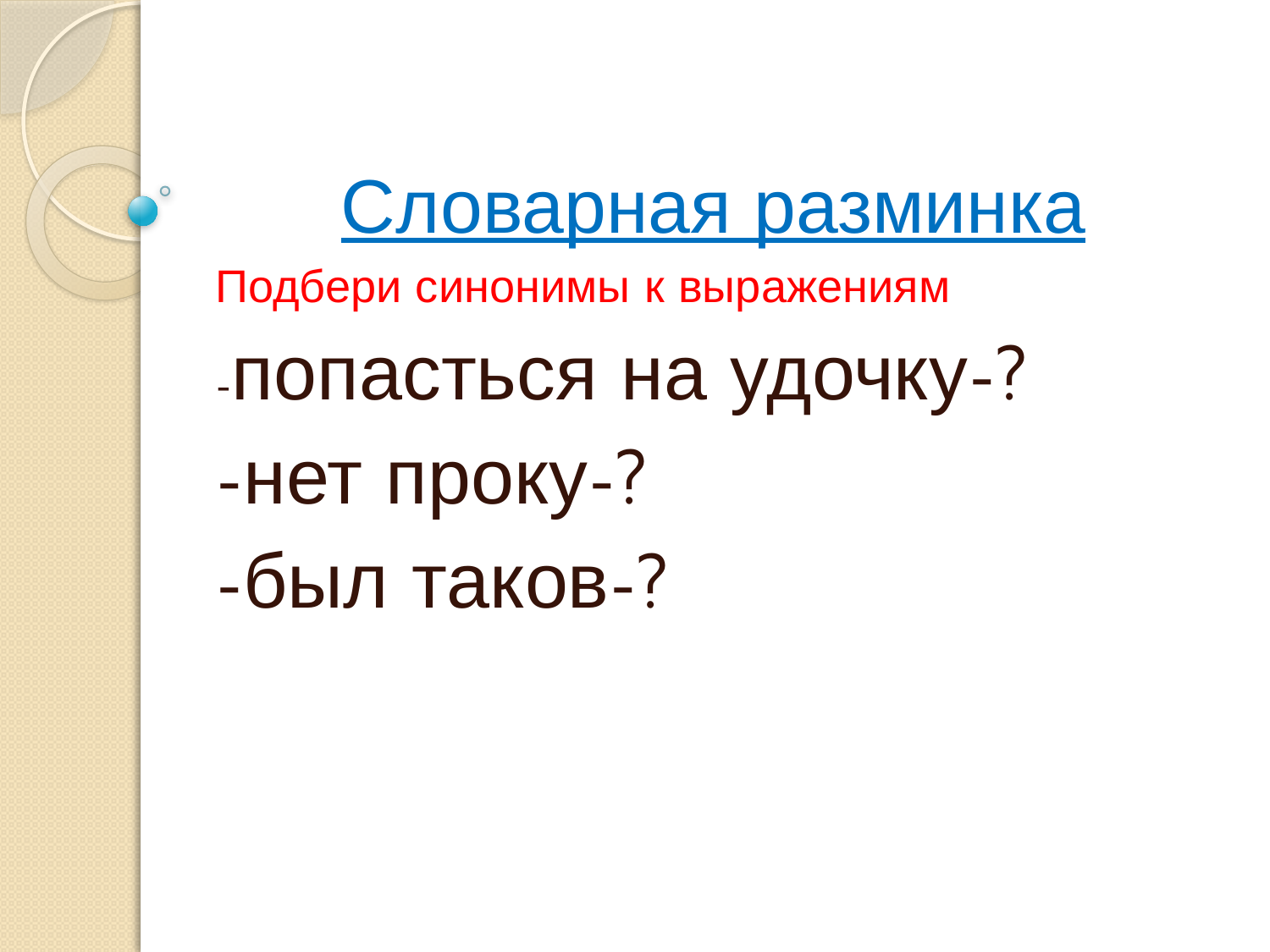

# Словарная разминка
Подбери синонимы к выражениям
-попасться на удочку-?
-нет проку-?
-был таков-?